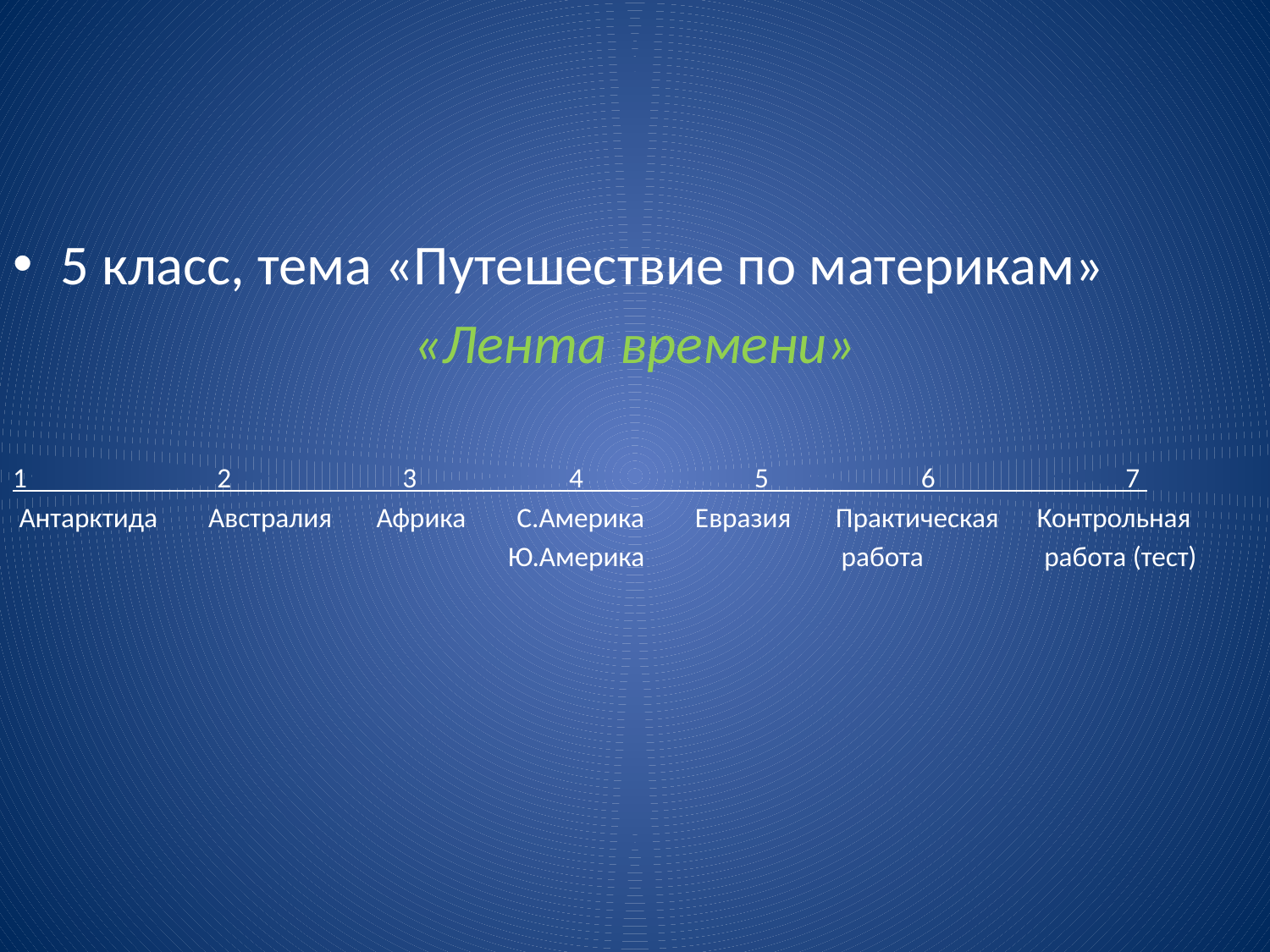

#
5 класс, тема «Путешествие по материкам»
«Лента времени»

1                              2                           3                        4                           5                        6                              7
 Антарктида        Австралия       Африка        С.Америка        Евразия       Практическая      Контрольная
                                                                              Ю.Америка                               работа                   работа (тест)